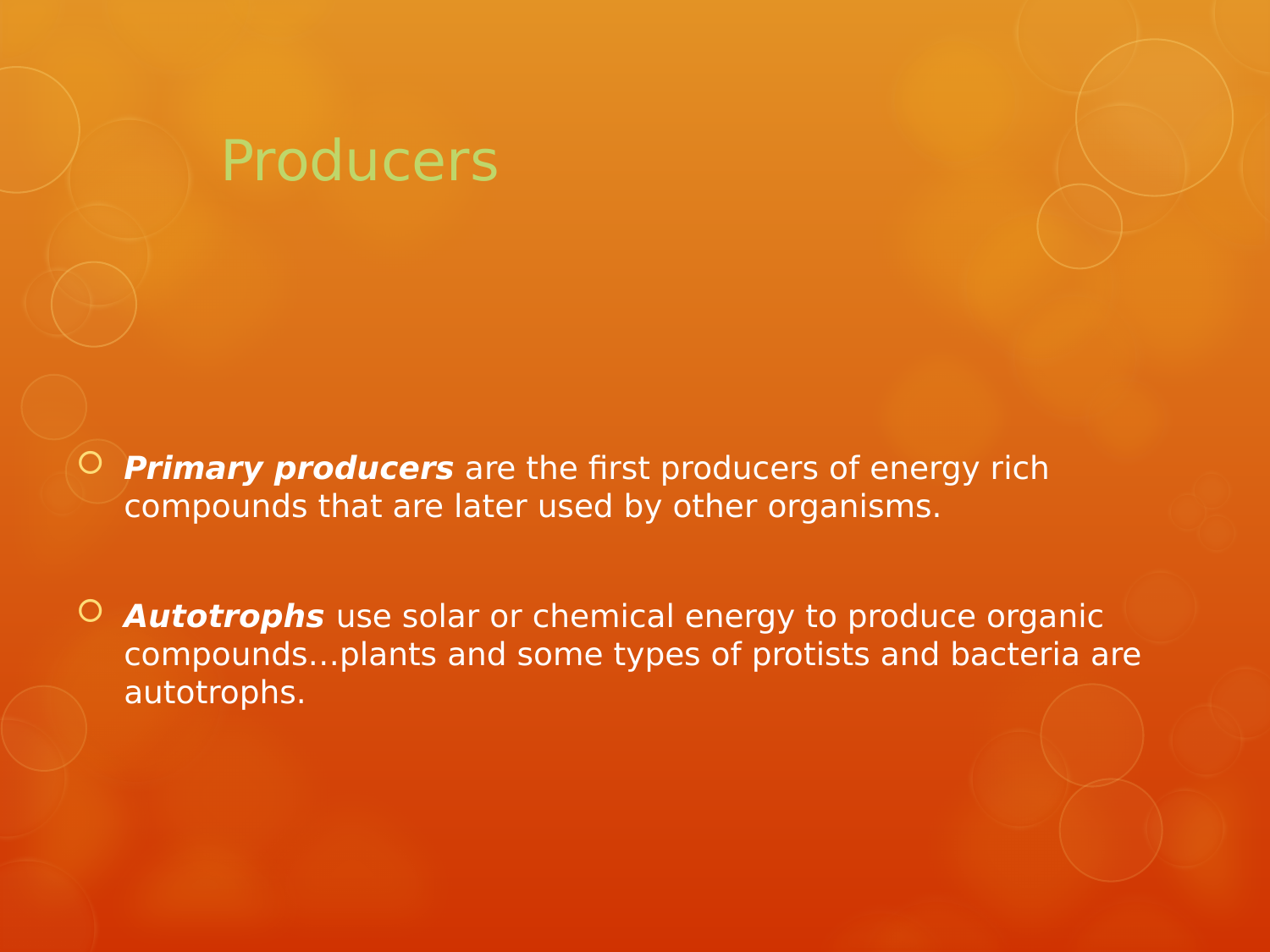

# Producers
Primary producers are the first producers of energy rich compounds that are later used by other organisms.

Autotrophs use solar or chemical energy to produce organic compounds…plants and some types of protists and bacteria are autotrophs.